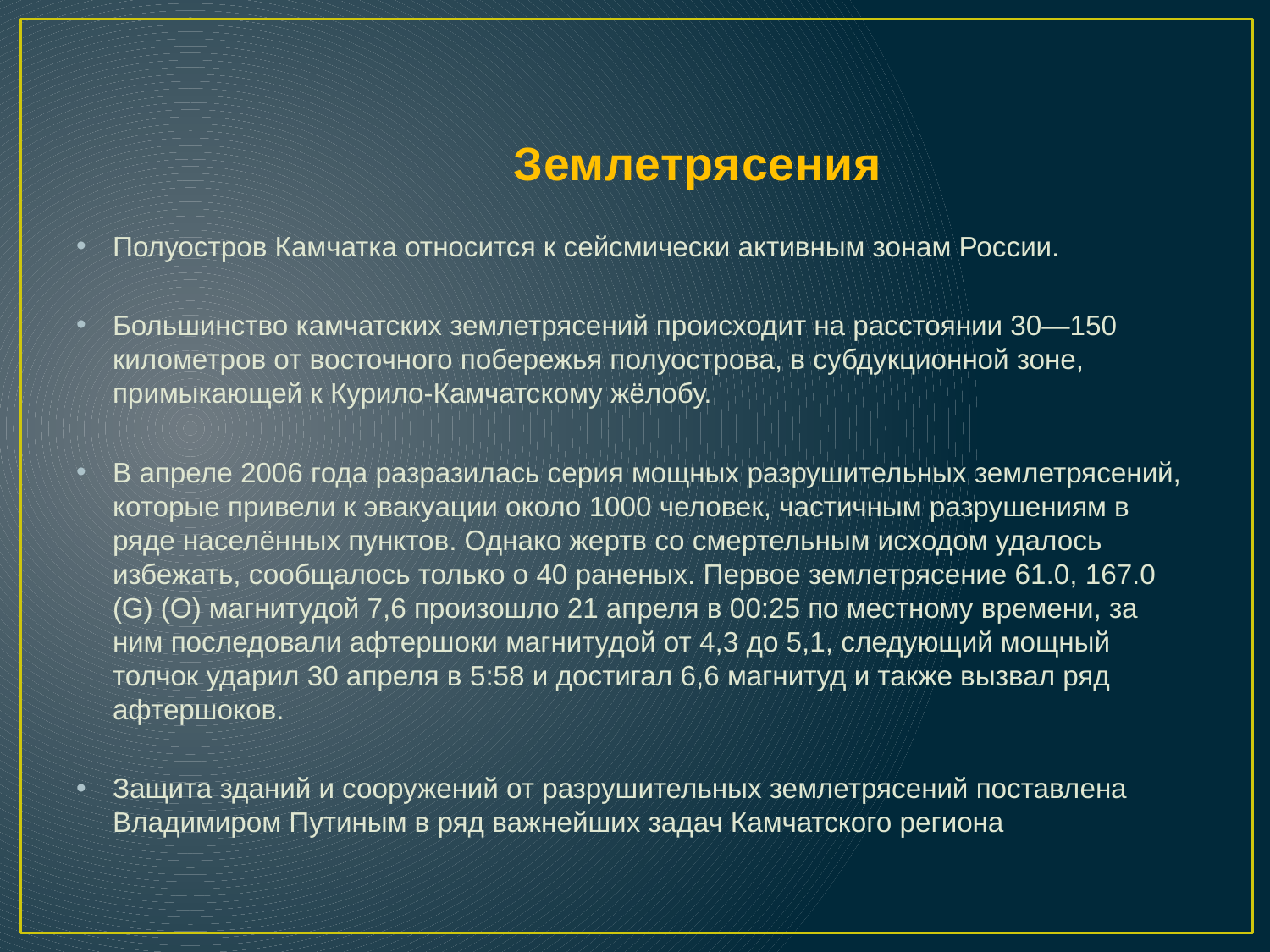

# Землетрясения
Полуостров Камчатка относится к сейсмически активным зонам России.

Большинство камчатских землетрясений происходит на расстоянии 30—150 километров от восточного побережья полуострова, в субдукционной зоне, примыкающей к Курило-Камчатскому жёлобу.

В апреле 2006 года разразилась серия мощных разрушительных землетрясений, которые привели к эвакуации около 1000 человек, частичным разрушениям в ряде населённых пунктов. Однако жертв со смертельным исходом удалось избежать, сообщалось только о 40 раненых. Первое землетрясение 61.0, 167.0 (G) (O) магнитудой 7,6 произошло 21 апреля в 00:25 по местному времени, за ним последовали афтершоки магнитудой от 4,3 до 5,1, следующий мощный толчок ударил 30 апреля в 5:58 и достигал 6,6 магнитуд и также вызвал ряд афтершоков.

Защита зданий и сооружений от разрушительных землетрясений поставлена Владимиром Путиным в ряд важнейших задач Камчатского региона